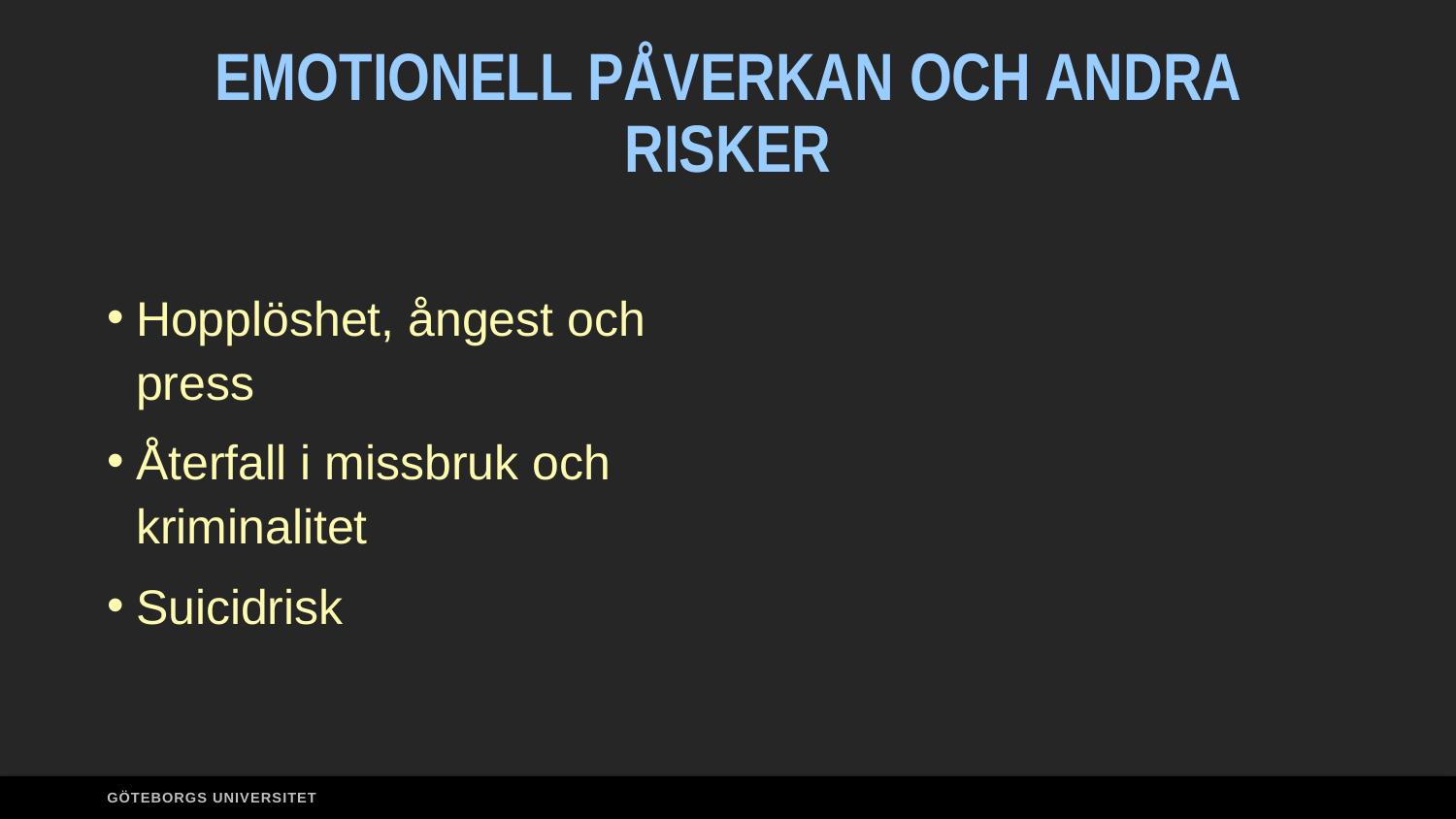

# EMOTIONELL PÅVERKAN OCH ANDRA RISKER
Hopplöshet, ångest och press
Återfall i missbruk och kriminalitet
Suicidrisk